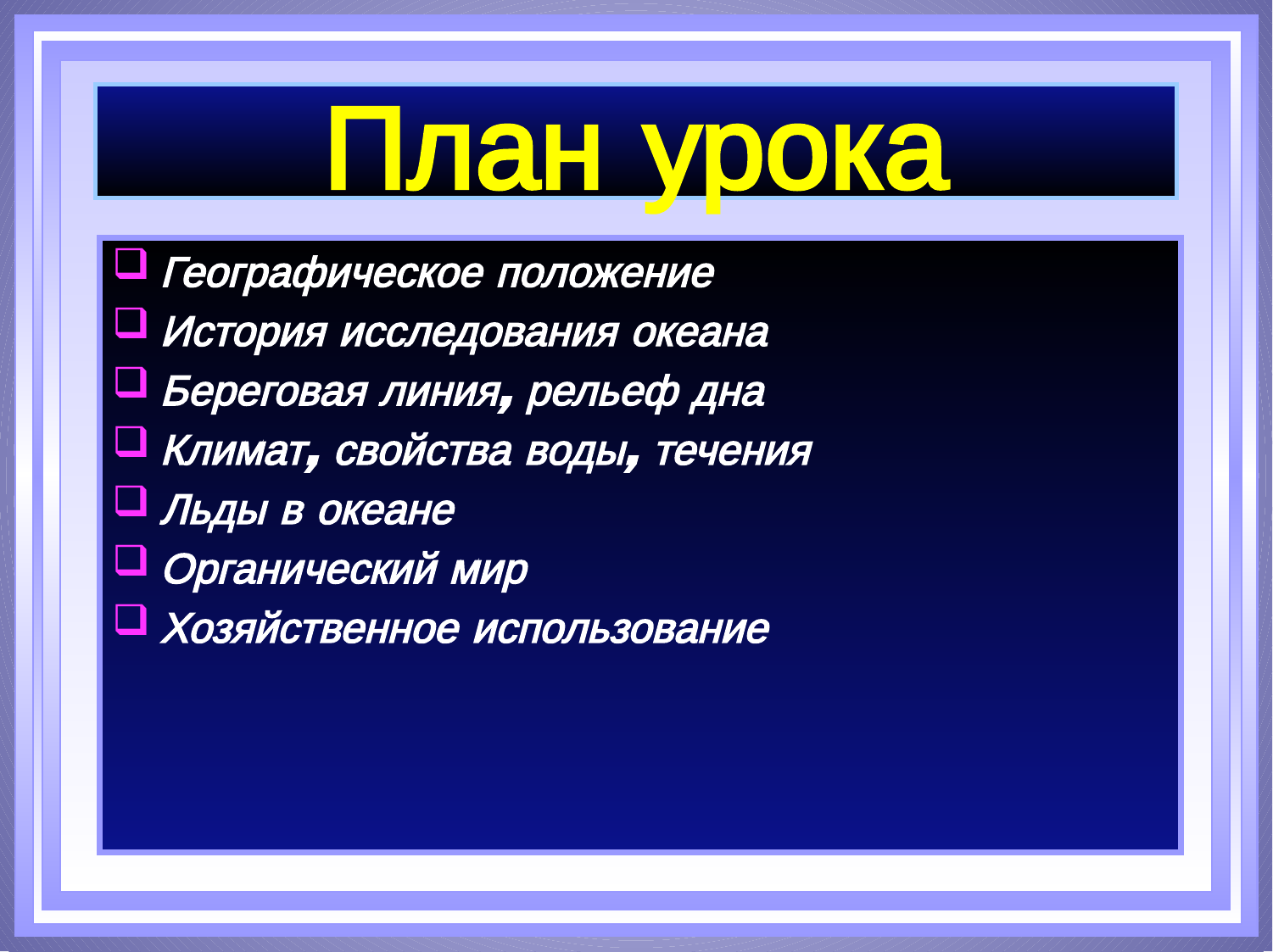

# План урока
Географическое положение
История исследования океана
Береговая линия, рельеф дна
Климат, свойства воды, течения
Льды в океане
Органический мир
Хозяйственное использование